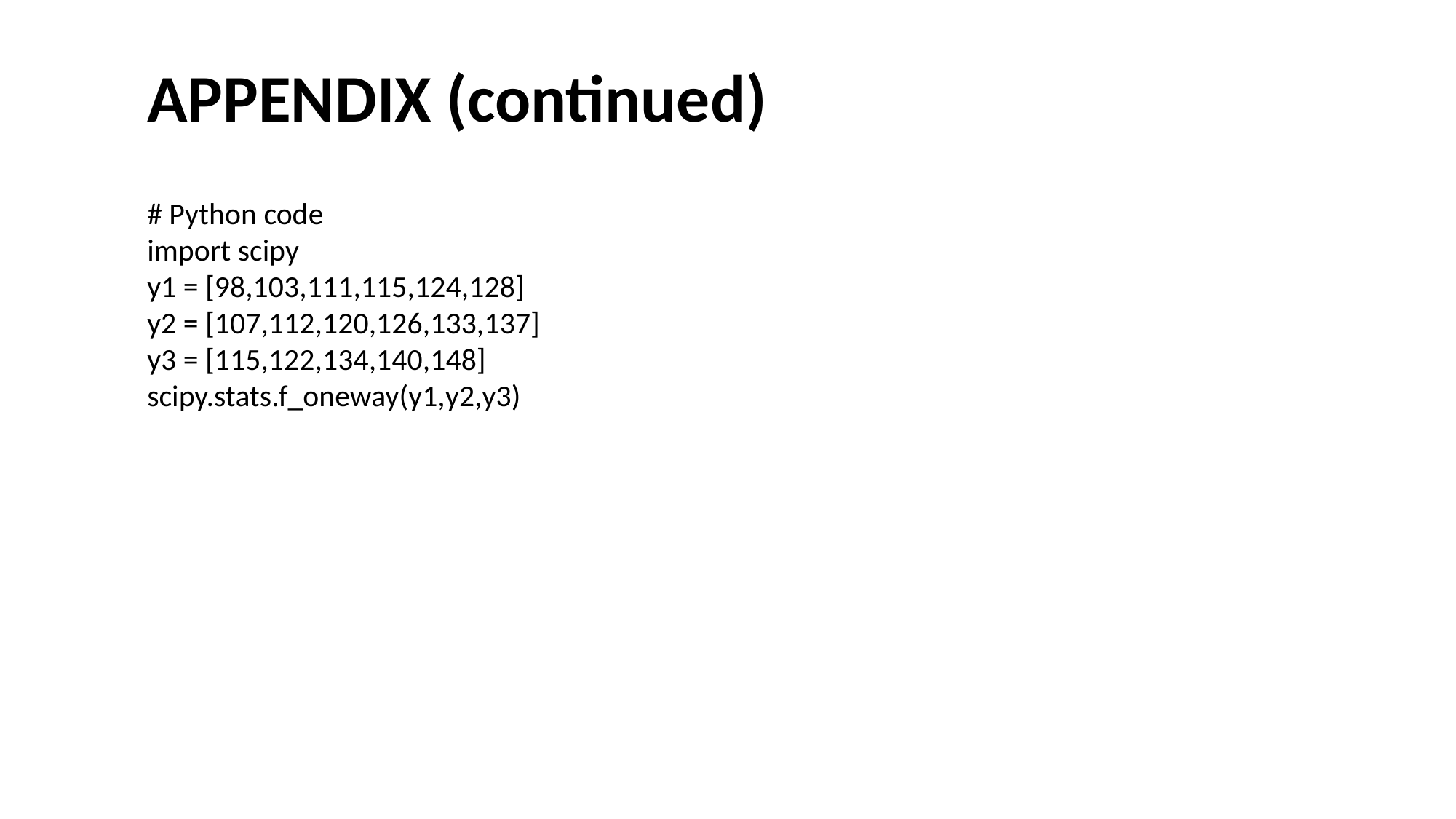

#
APPENDIX (continued)

# Python code
import scipy
y1 = [98,103,111,115,124,128]
y2 = [107,112,120,126,133,137]
y3 = [115,122,134,140,148]
scipy.stats.f_oneway(y1,y2,y3)